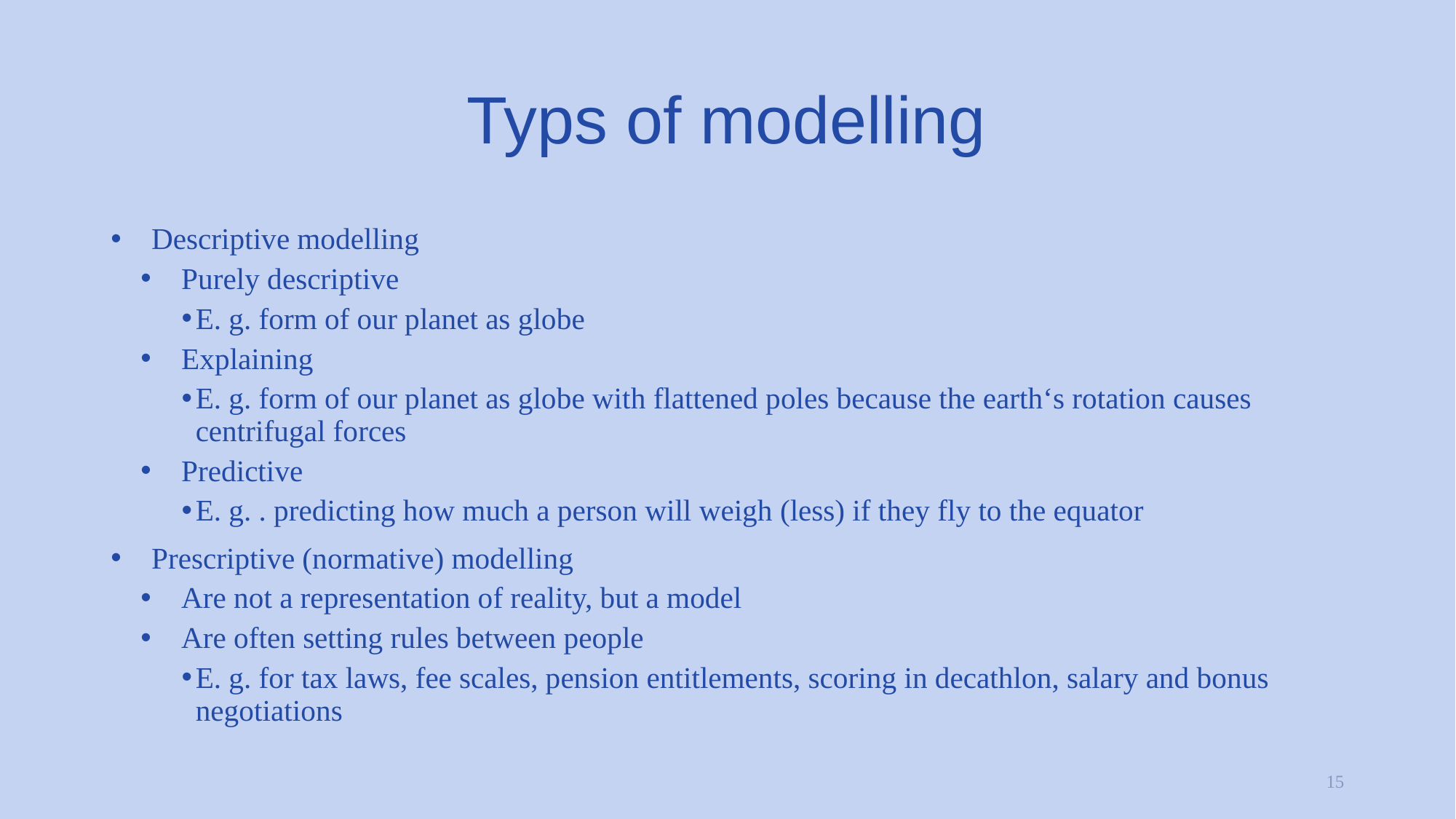

# Typs of modelling
Descriptive modelling
Purely descriptive
E. g. form of our planet as globe
Explaining
E. g. form of our planet as globe with flattened poles because the earth‘s rotation causes centrifugal forces
Predictive
E. g. . predicting how much a person will weigh (less) if they fly to the equator
Prescriptive (normative) modelling
Are not a representation of reality, but a model
Are often setting rules between people
E. g. for tax laws, fee scales, pension entitlements, scoring in decathlon, salary and bonus negotiations

15